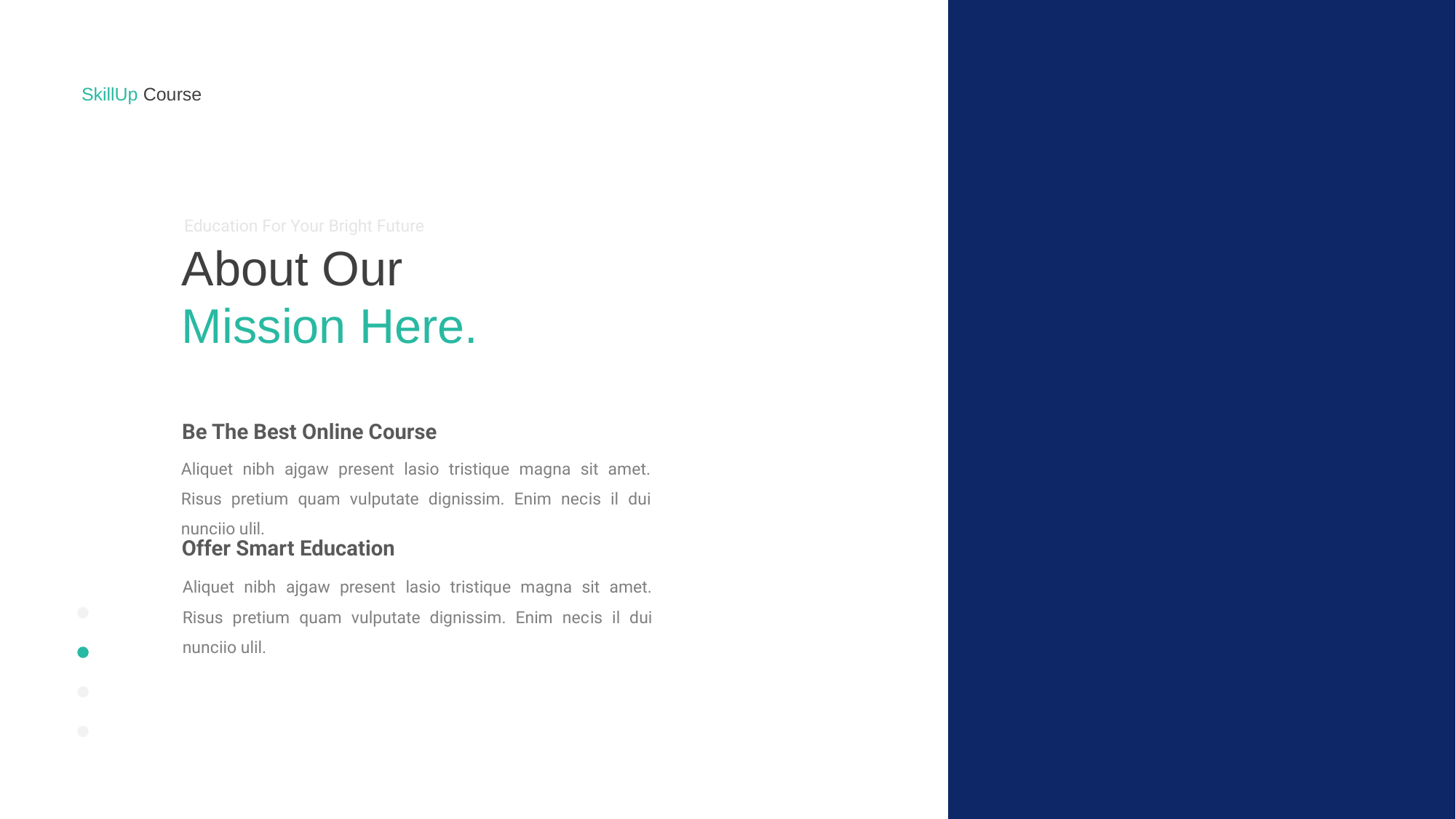

SkillUp Course

Education For Your Bright Future
About Our Mission Here.
Be The Best Online Course
Aliquet nibh ajgaw present lasio tristique magna sit amet. Risus pretium quam vulputate dignissim. Enim necis il dui nunciio ulil.
Offer Smart Education
Aliquet nibh ajgaw present lasio tristique magna sit amet. Risus pretium quam vulputate dignissim. Enim necis il dui nunciio ulil.